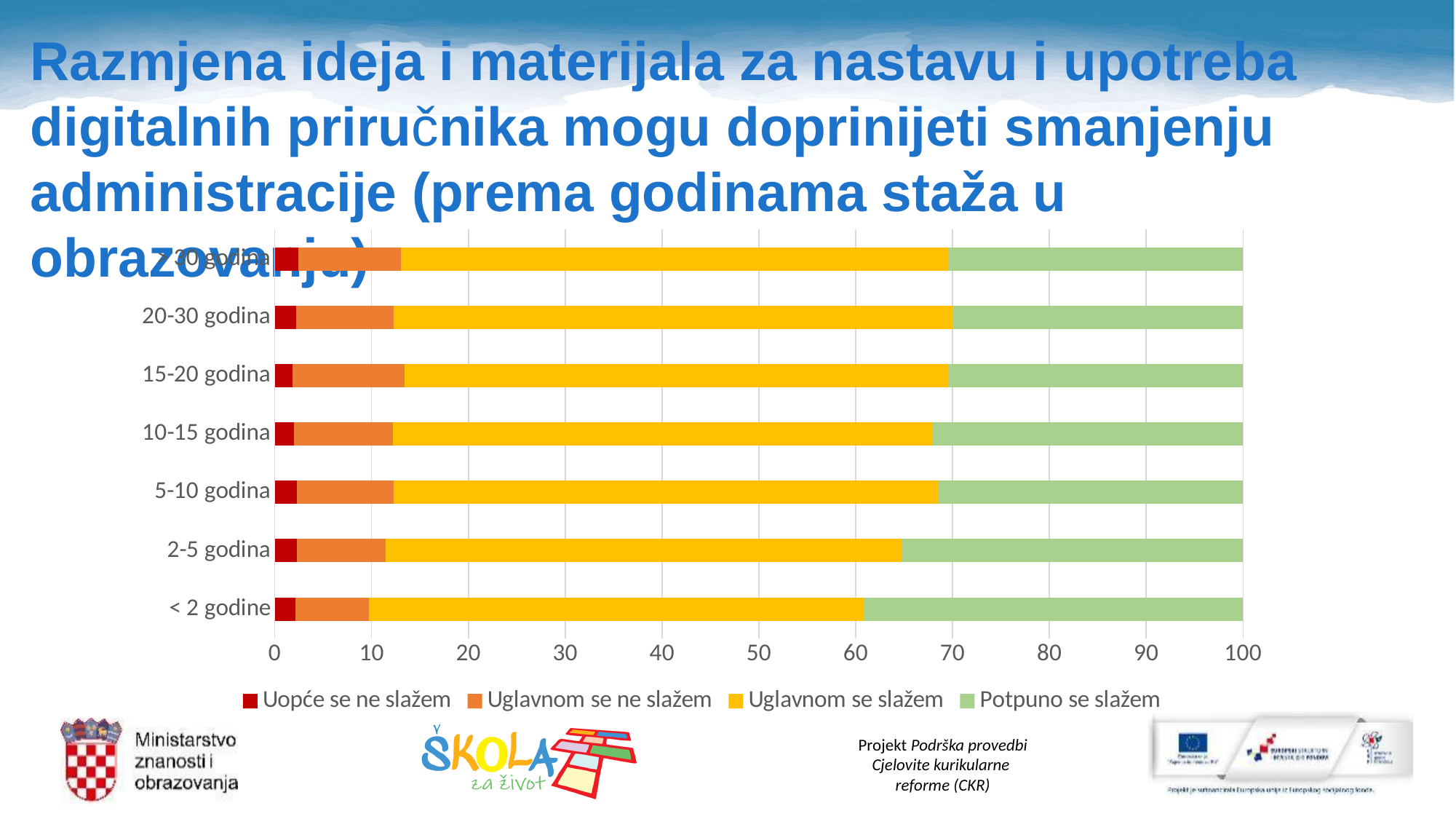

Razmjena ideja i materijala za nastavu i upotreba digitalnih priručnika mogu doprinijeti smanjenju administracije (prema godinama staža u obrazovanju)

### Chart

| Category | Uopće se ne slažem | Uglavnom se ne slažem | Uglavnom se slažem | Potpuno se slažem |
|---|---|---|---|---|
| < 2 godine | 2.1256038647342996 | 7.632850241545894 | 51.11111111111111 | 39.130434782608695 |
| 2-5 godina | 2.2770398481973433 | 9.171410499683745 | 53.38393421884883 | 35.167615433270086 |
| 5-10 godina | 2.24609375 | 10.009765625 | 56.25 | 31.494140625 |
| 10-15 godina | 1.9955654101995564 | 10.199556541019955 | 55.6910569105691 | 32.113821138211385 |
| 15-20 godina | 1.864244741873805 | 11.567877629063098 | 56.118546845124285 | 30.449330783938816 |
| 20-30 godina | 2.2113943028485754 | 10.044977511244378 | 57.79610194902549 | 29.94752623688156 |
| > 30 godina | 2.4551463644948064 | 10.576015108593012 | 56.56279508970727 | 30.40604343720491 |